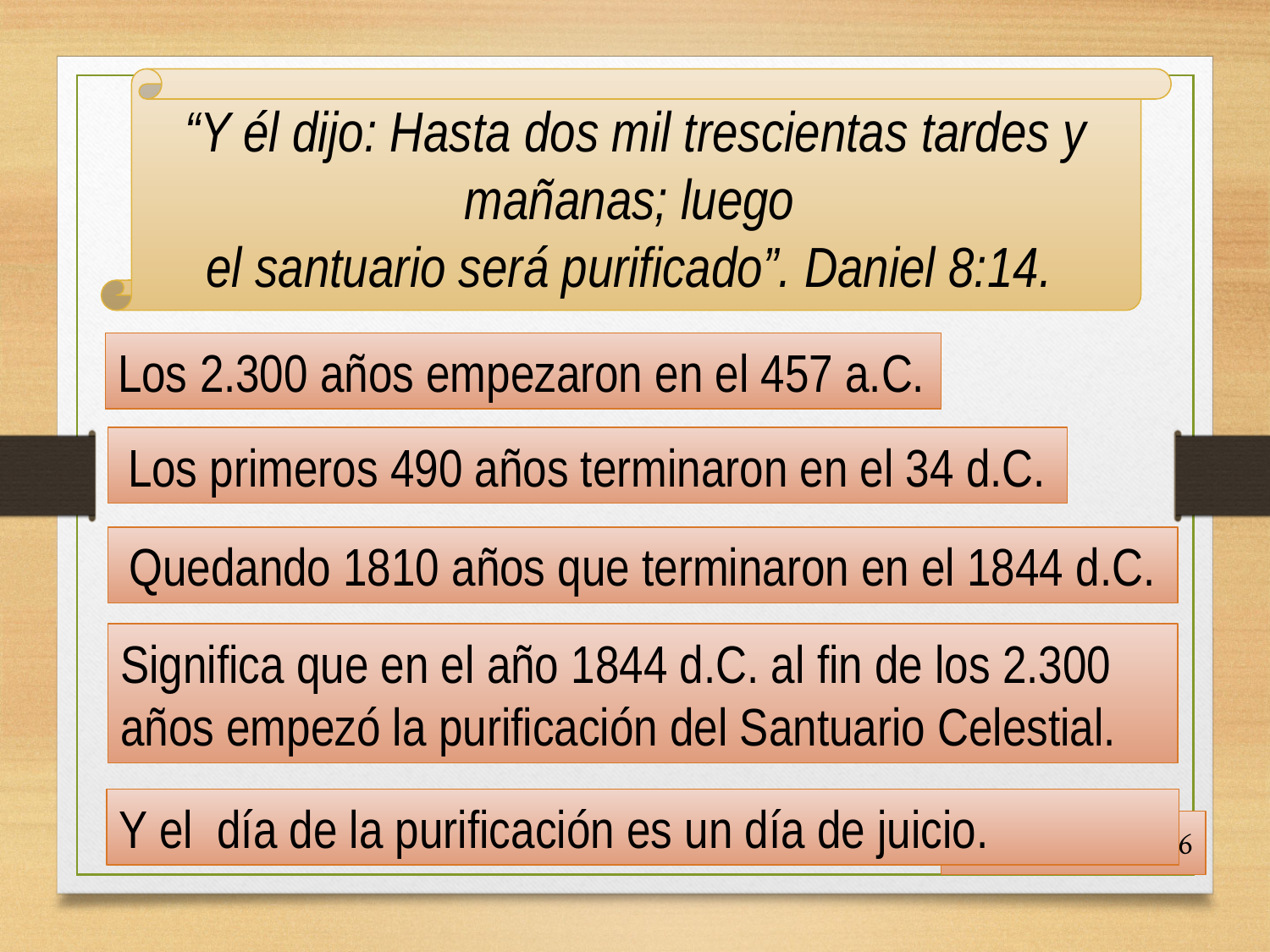

“Y él dijo: Hasta dos mil trescientas tardes y mañanas; luego
el santuario será purificado”. Daniel 8:14.
Los 2.300 años empezaron en el 457 a.C.
Los primeros 490 años terminaron en el 34 d.C.
Quedando 1810 años que terminaron en el 1844 d.C.
Significa que en el año 1844 d.C. al fin de los 2.300 años empezó la purificación del Santuario Celestial.
Y el  día de la purificación es un día de juicio.
26